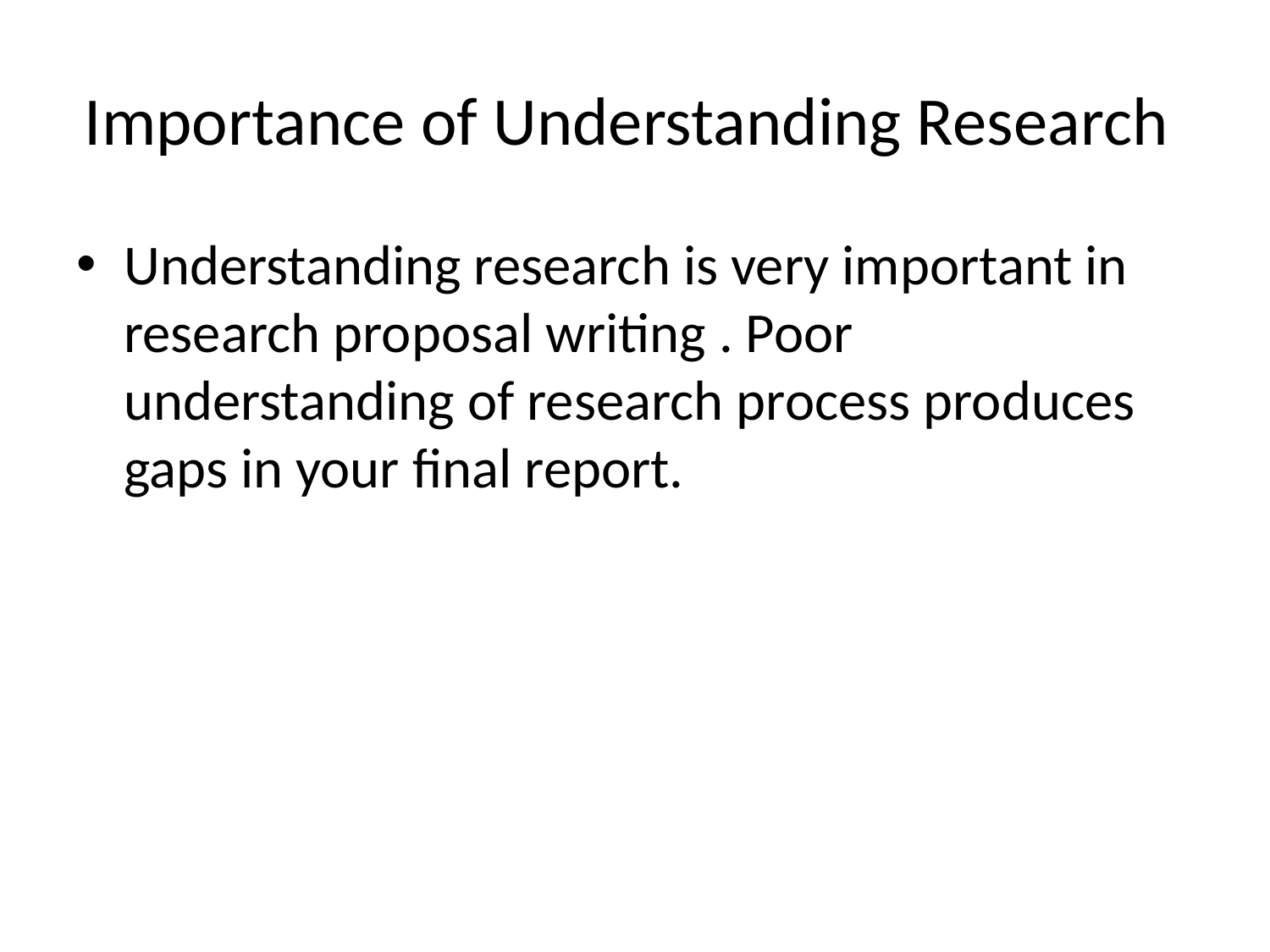

# Importance of Understanding Research
Understanding research is very important in research proposal writing . Poor understanding of research process produces gaps in your final report.